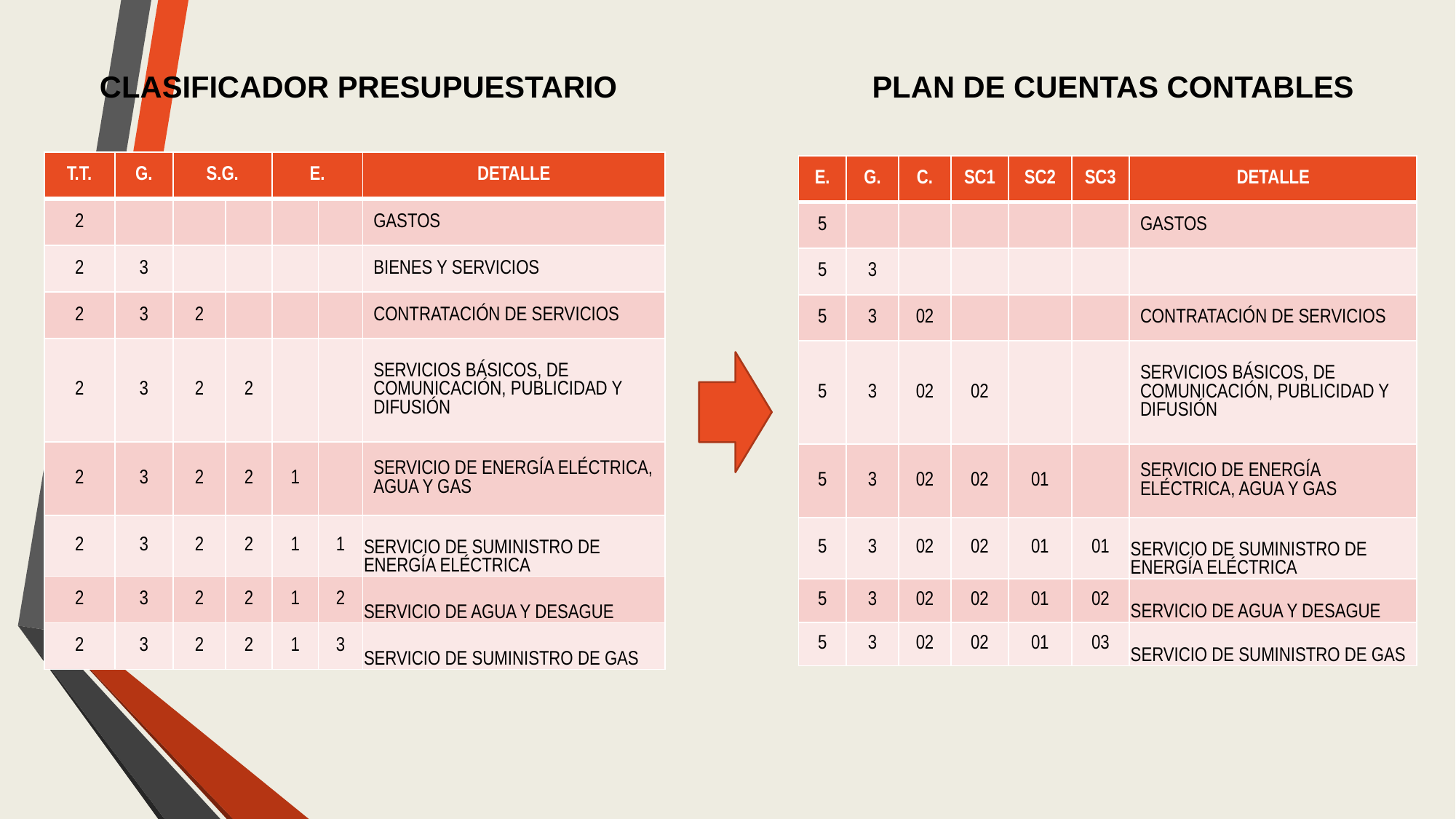

CLASIFICADOR PRESUPUESTARIO
PLAN DE CUENTAS CONTABLES
| T.T. | G. | S.G. |  | E. |  | DETALLE |
| --- | --- | --- | --- | --- | --- | --- |
| 2 |  |  |  |  |  | GASTOS |
| 2 | 3 |  |  |  |  | BIENES Y SERVICIOS |
| 2 | 3 | 2 |  |  |  | CONTRATACIÓN DE SERVICIOS |
| 2 | 3 | 2 | 2 |  |  | SERVICIOS BÁSICOS, DE COMUNICACIÓN, PUBLICIDAD Y DIFUSIÓN |
| 2 | 3 | 2 | 2 | 1 |  | SERVICIO DE ENERGÍA ELÉCTRICA, AGUA Y GAS |
| 2 | 3 | 2 | 2 | 1 | 1 | SERVICIO DE SUMINISTRO DE ENERGÍA ELÉCTRICA |
| 2 | 3 | 2 | 2 | 1 | 2 | SERVICIO DE AGUA Y DESAGUE |
| 2 | 3 | 2 | 2 | 1 | 3 | SERVICIO DE SUMINISTRO DE GAS |
| E. | G. | C. | SC1 | SC2 | SC3 | DETALLE |
| --- | --- | --- | --- | --- | --- | --- |
| 5 |  |  |  |  |  | GASTOS |
| 5 | 3 |  |  |  |  |  |
| 5 | 3 | 02 |  |  |  | CONTRATACIÓN DE SERVICIOS |
| 5 | 3 | 02 | 02 |  |  | SERVICIOS BÁSICOS, DE COMUNICACIÓN, PUBLICIDAD Y DIFUSIÓN |
| 5 | 3 | 02 | 02 | 01 |  | SERVICIO DE ENERGÍA ELÉCTRICA, AGUA Y GAS |
| 5 | 3 | 02 | 02 | 01 | 01 | SERVICIO DE SUMINISTRO DE ENERGÍA ELÉCTRICA |
| 5 | 3 | 02 | 02 | 01 | 02 | SERVICIO DE AGUA Y DESAGUE |
| 5 | 3 | 02 | 02 | 01 | 03 | SERVICIO DE SUMINISTRO DE GAS |